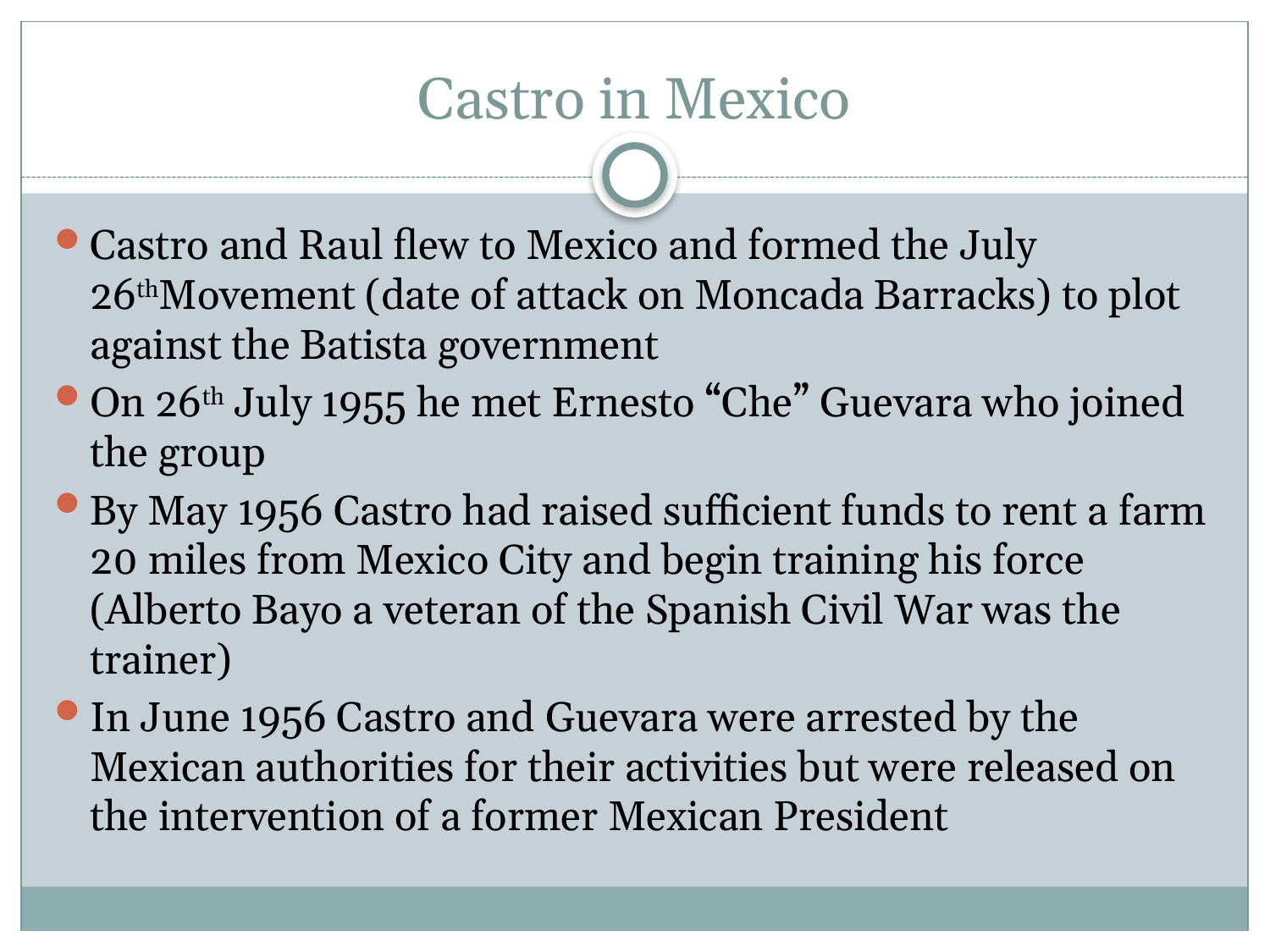

# Castro in Mexico
Castro and Raul flew to Mexico and formed the July 26thMovement (date of attack on Moncada Barracks) to plot against the Batista government
On 26th July 1955 he met Ernesto “Che” Guevara who joined the group
By May 1956 Castro had raised sufficient funds to rent a farm 20 miles from Mexico City and begin training his force (Alberto Bayo a veteran of the Spanish Civil War was the trainer)
In June 1956 Castro and Guevara were arrested by the Mexican authorities for their activities but were released on the intervention of a former Mexican President